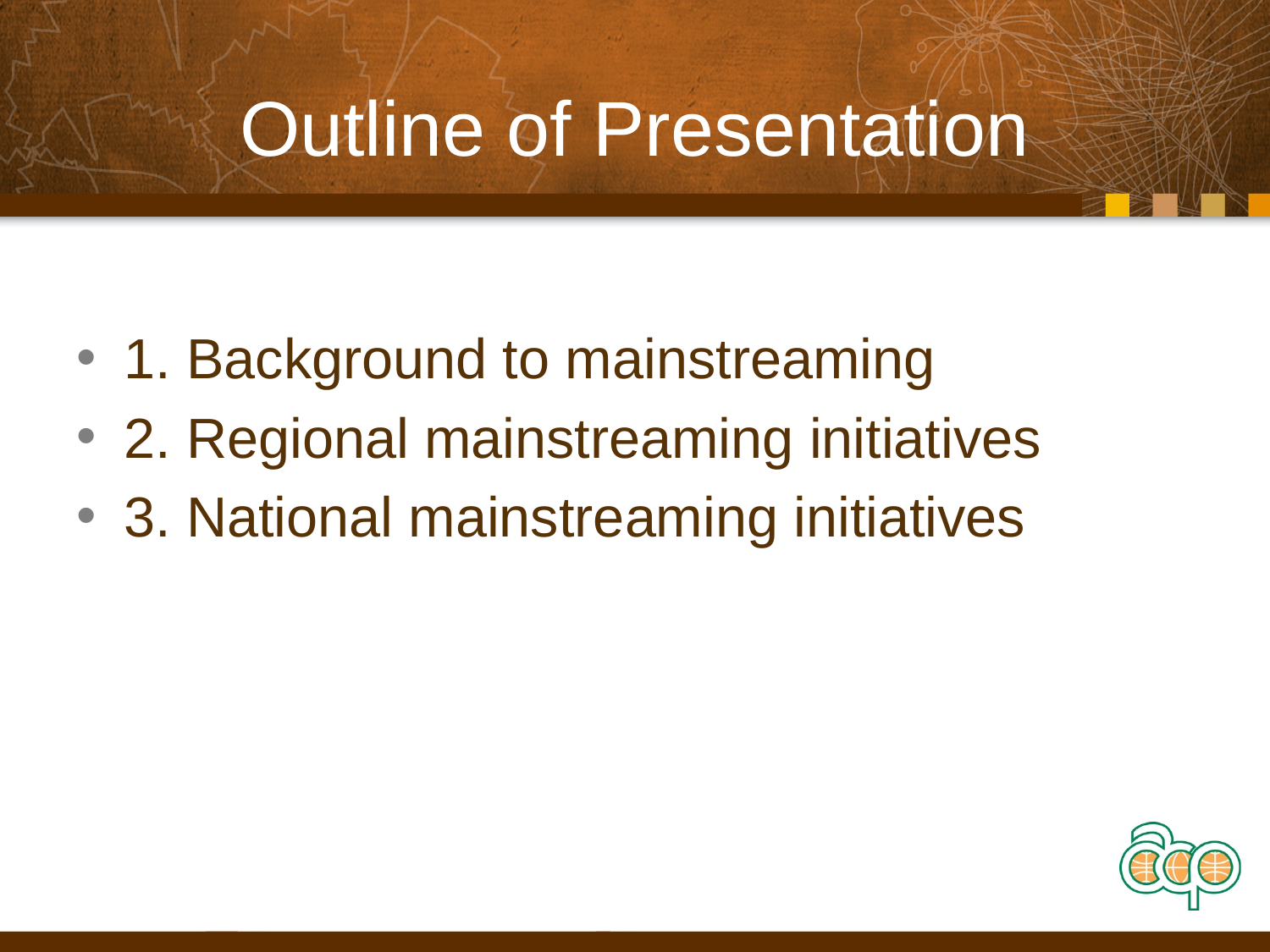

# Outline of Presentation

1. Background to mainstreaming
2. Regional mainstreaming initiatives
3. National mainstreaming initiatives